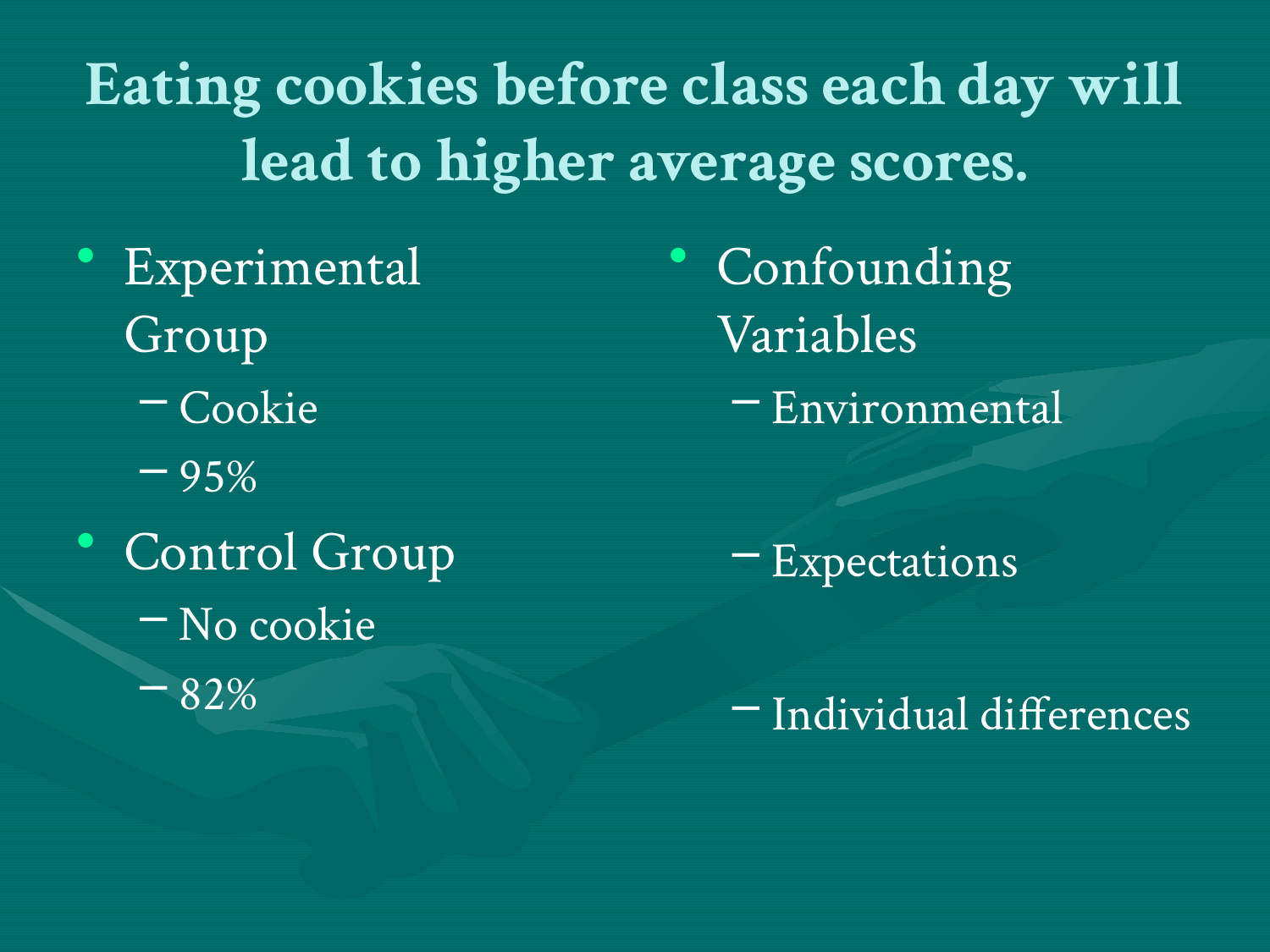

# Eating cookies before class each day will lead to higher average scores.
Experimental Group
Cookie
95%
Control Group
No cookie
82%
Confounding Variables
Environmental

Expectations

Individual differences